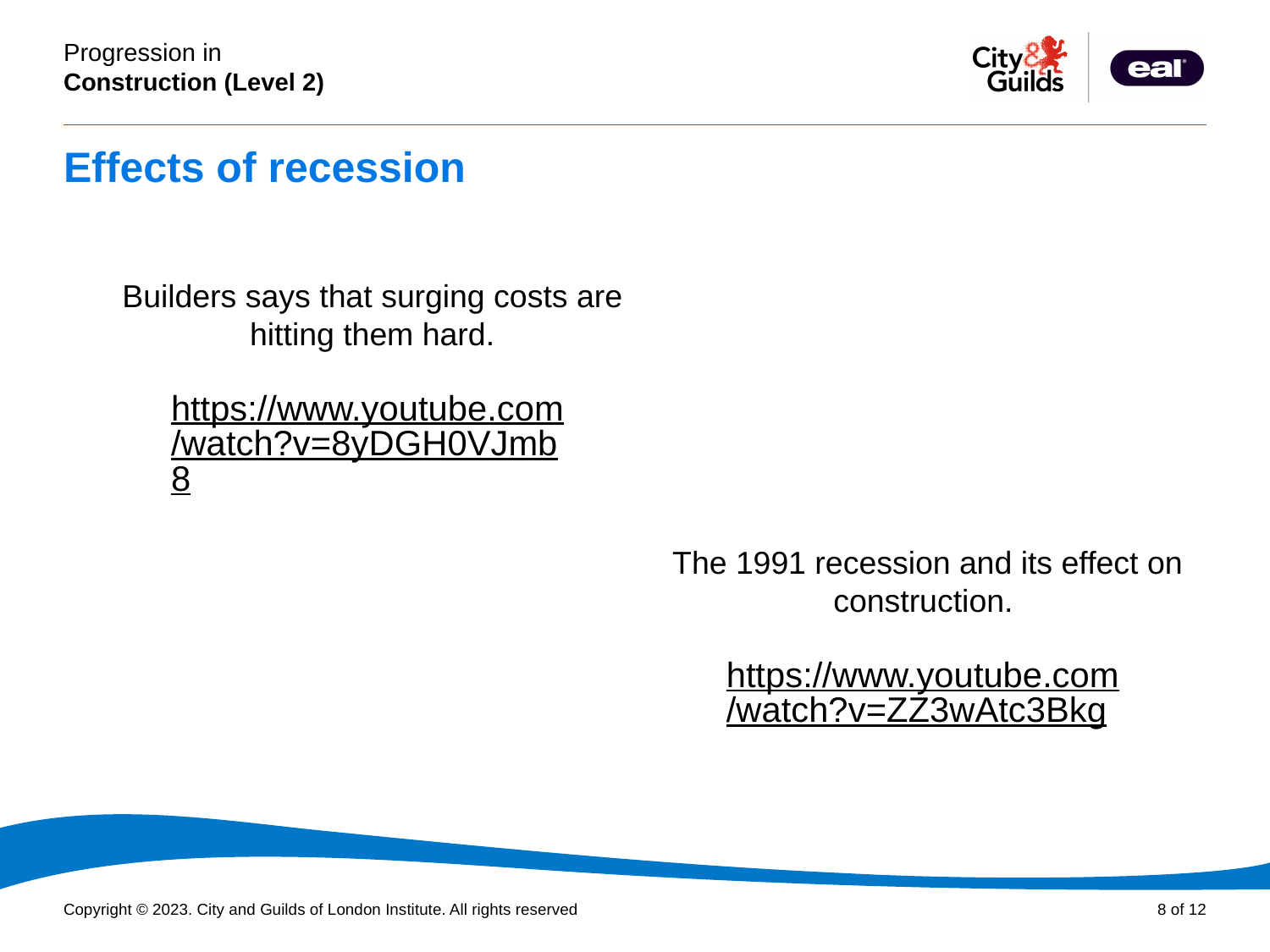

# Effects of recession
Builders says that surging costs are hitting them hard.
https://www.youtube.com/watch?v=8yDGH0VJmb8
The 1991 recession and its effect on construction.
https://www.youtube.com/watch?v=ZZ3wAtc3Bkg